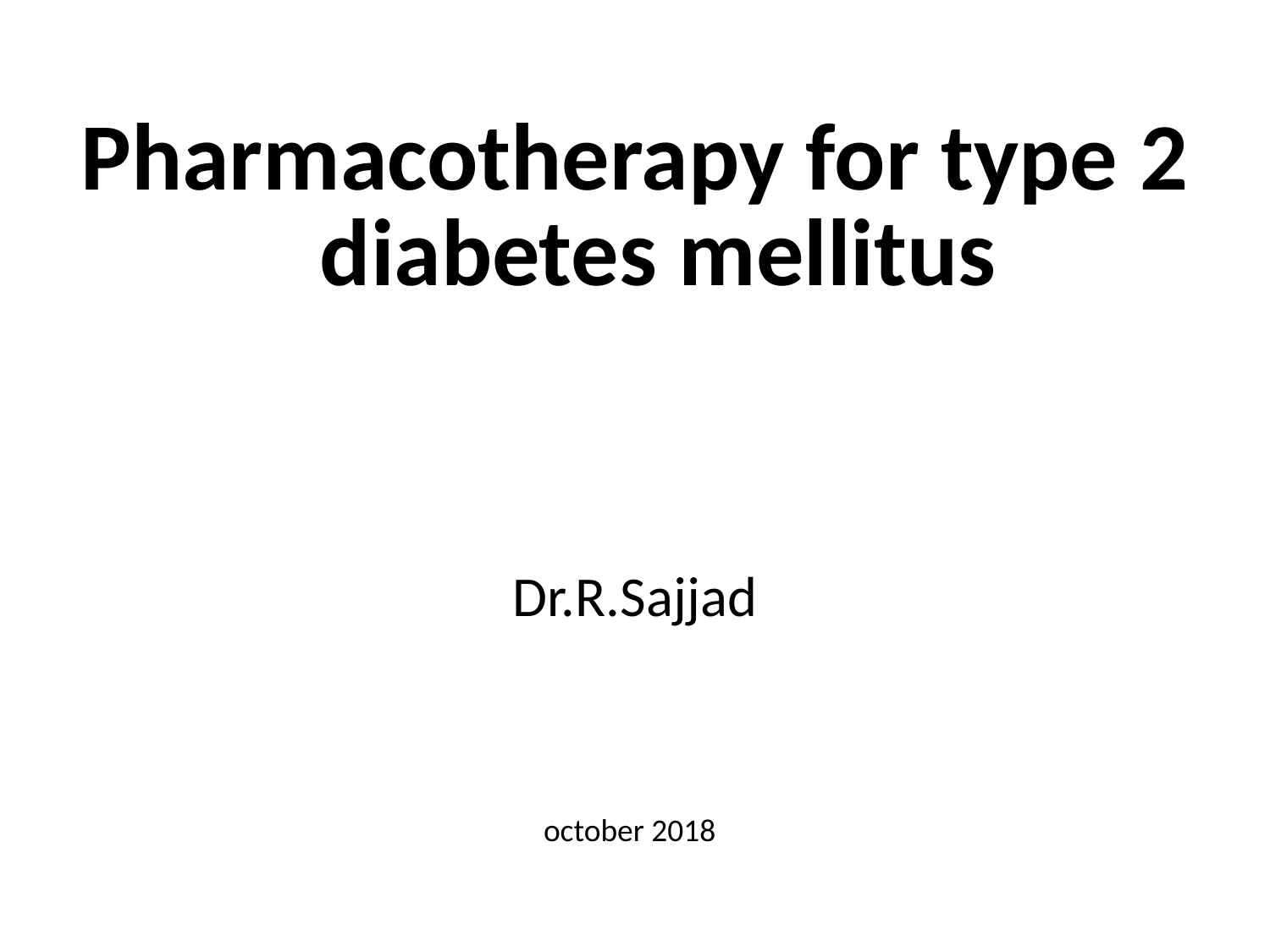

Pharmacotherapy for type 2 diabetes mellitus

Dr.R.Sajjad
october 2018